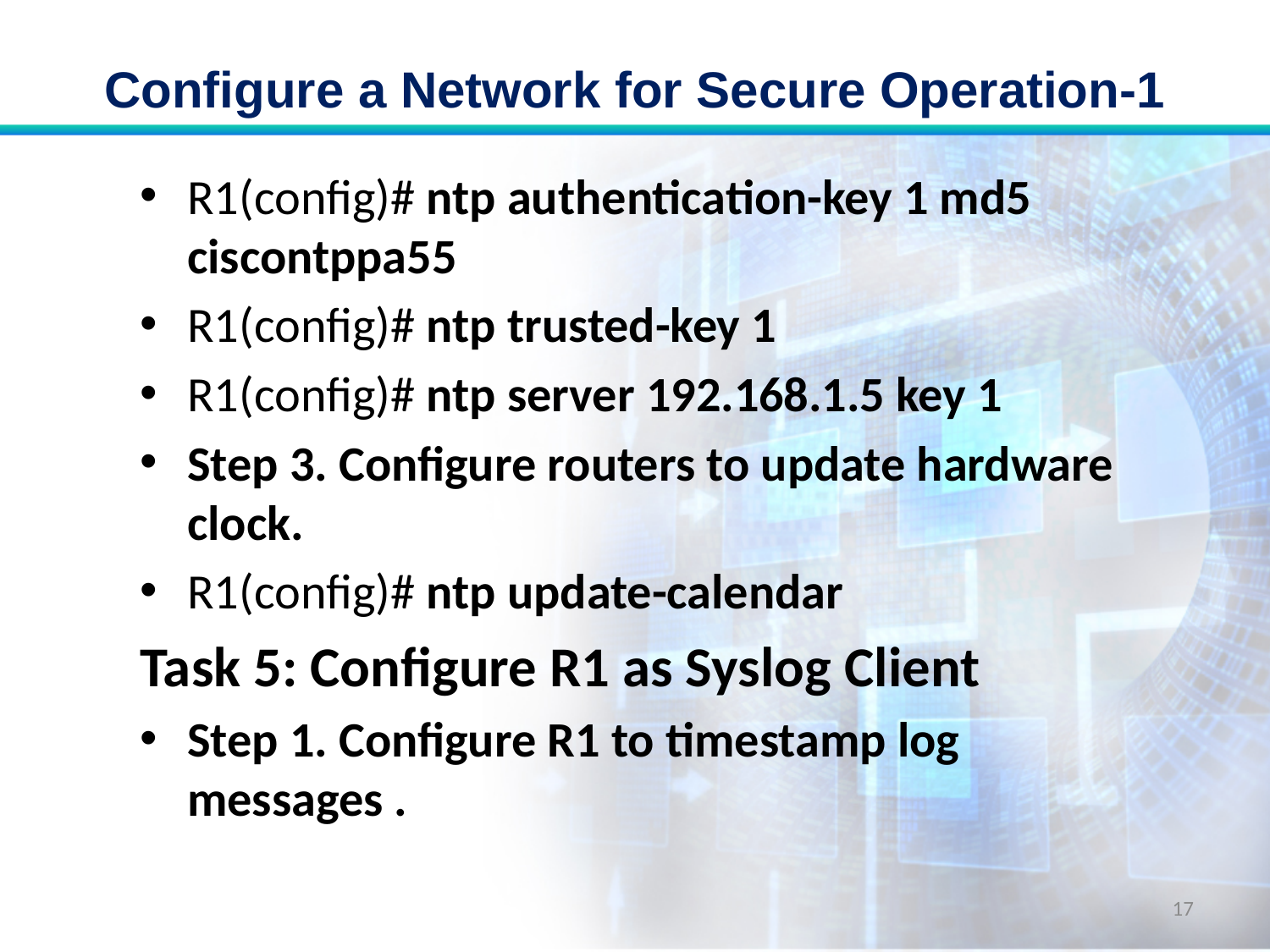

# Configure a Network for Secure Operation-1
R1(config)# ntp authentication-key 1 md5 ciscontppa55
R1(config)# ntp trusted-key 1
R1(config)# ntp server 192.168.1.5 key 1
Step 3. Configure routers to update hardware clock.
R1(config)# ntp update-calendar
Task 5: Configure R1 as Syslog Client
Step 1. Configure R1 to timestamp log messages .
17